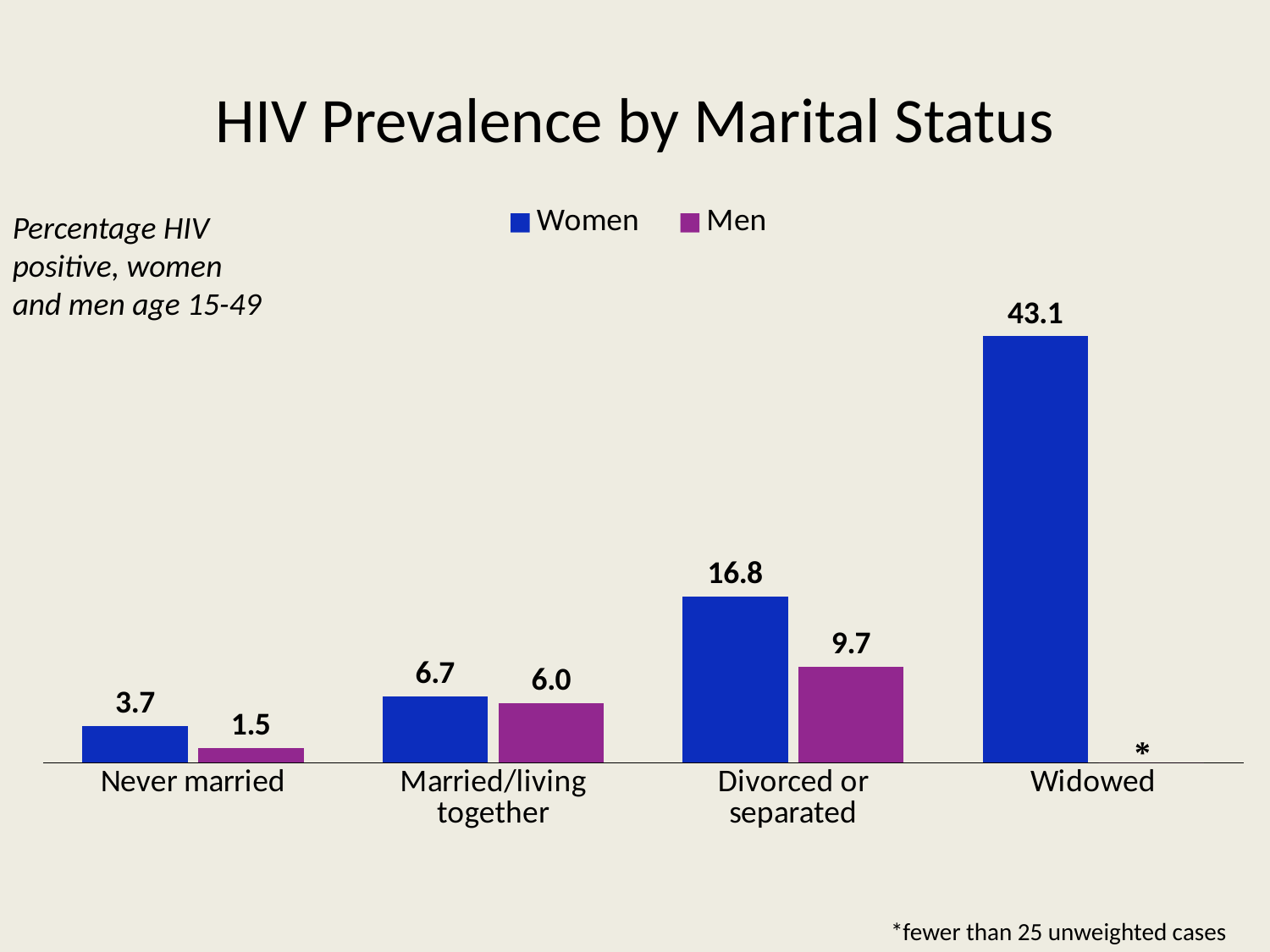

# HIV Prevalence by Marital Status

### Chart

| Category | Women | Men |
|---|---|---|
| Never married | 3.7 | 1.5 |
| Married/living together | 6.7 | 6.0 |
| Divorced or separated | 16.8 | 9.700000000000001 |
| Widowed | 43.1 | 0.0 |
Percentage HIV positive, women and men age 15-49
*fewer than 25 unweighted cases